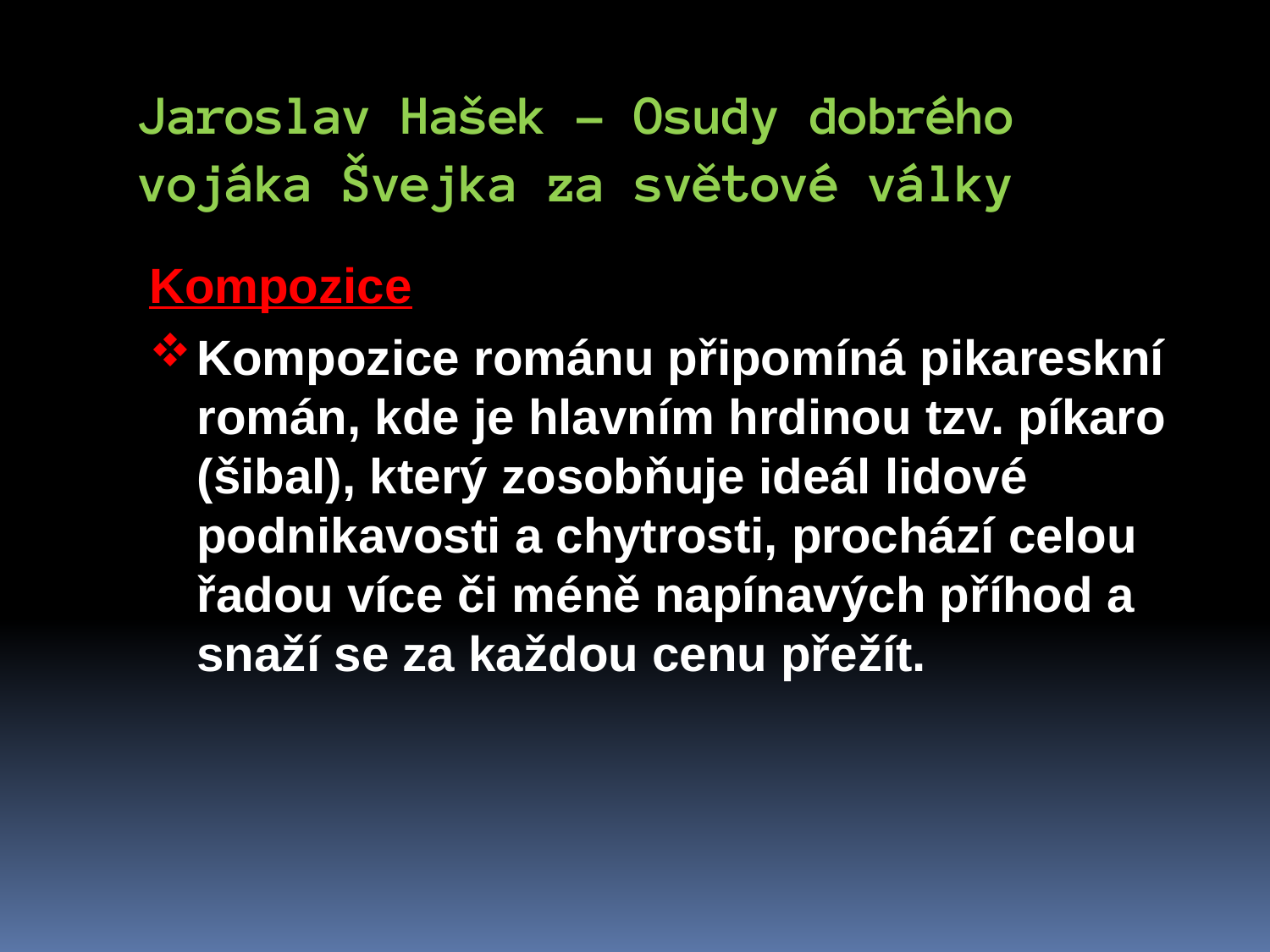

# Jaroslav Hašek – Osudy dobrého vojáka Švejka za světové války
Kompozice
Kompozice románu připomíná pikareskní román, kde je hlavním hrdinou tzv. píkaro (šibal), který zosobňuje ideál lidové podnikavosti a chytrosti, prochází celou řadou více či méně napínavých příhod a snaží se za každou cenu přežít.